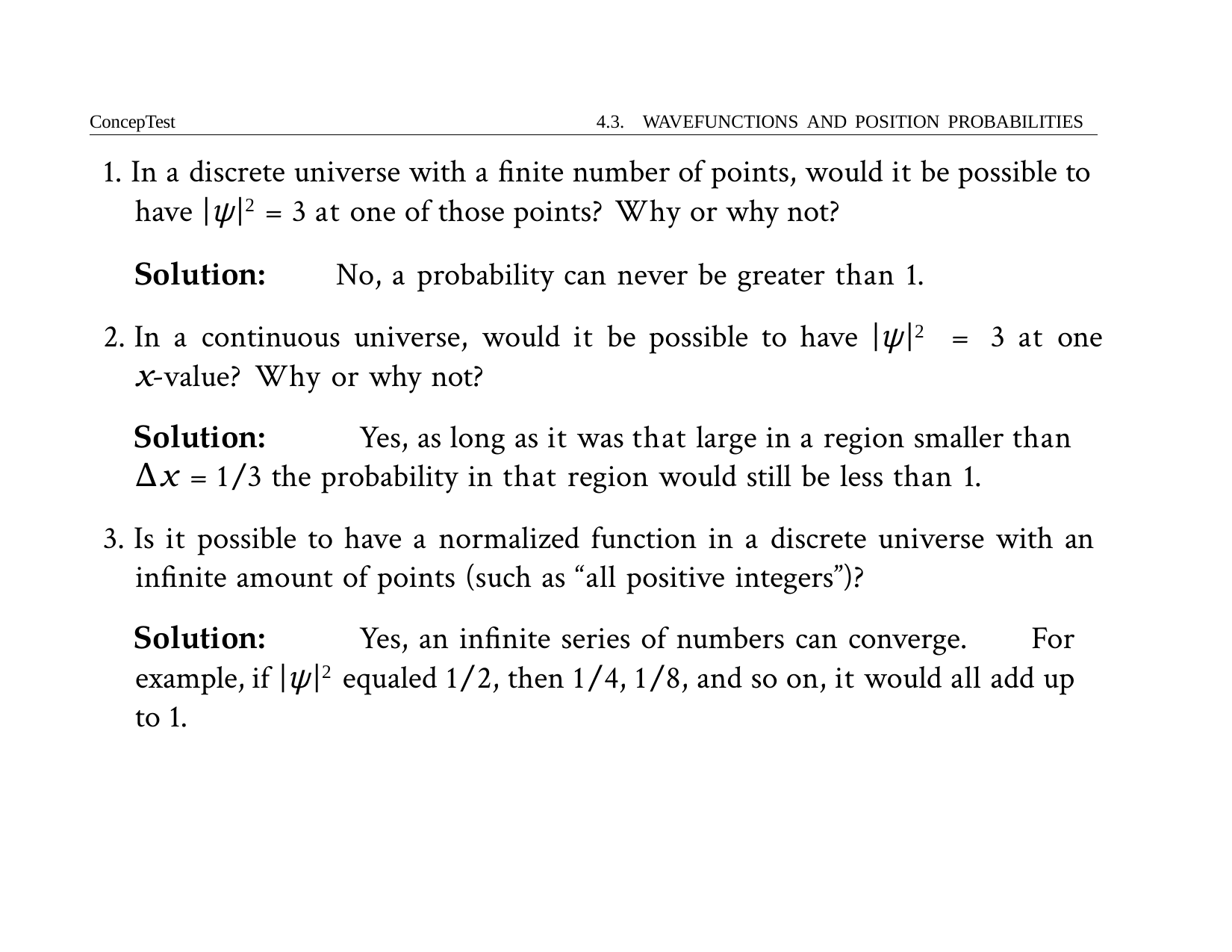

ConcepTest	4.3.  WAVEFUNCTIONS AND POSITION PROBABILITIES

# 1. In a discrete universe with a finite number of points, would it be possible to have |ψ|2 = 3 at one of those points? Why or why not?
Solution:	No, a probability can never be greater than 1.
2. In a continuous universe, would it be possible to have |ψ|2	=	3 at one
x-value? Why or why not?
Solution:	Yes, as long as it was that large in a region smaller than ∆x = 1/3 the probability in that region would still be less than 1.
3. Is it possible to have a normalized function in a discrete universe with an infinite amount of points (such as “all positive integers”)?
Solution:	Yes, an infinite series of numbers can converge.	For example, if |ψ|2 equaled 1/2, then 1/4, 1/8, and so on, it would all add up to 1.